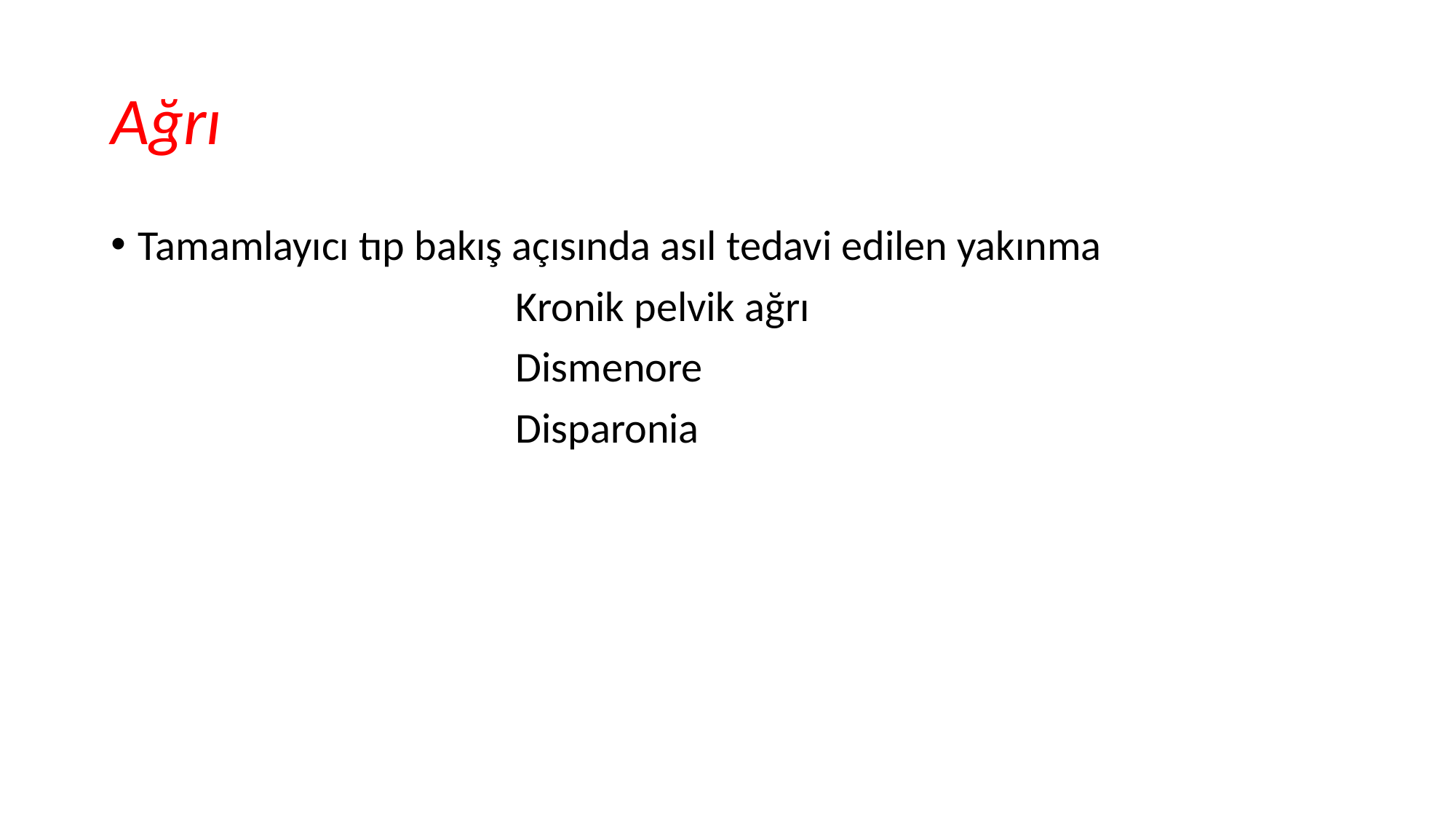

# Ağrı
Tamamlayıcı tıp bakış açısında asıl tedavi edilen yakınma
                                          Kronik pelvik ağrı
                                          Dismenore
                                          Disparonia